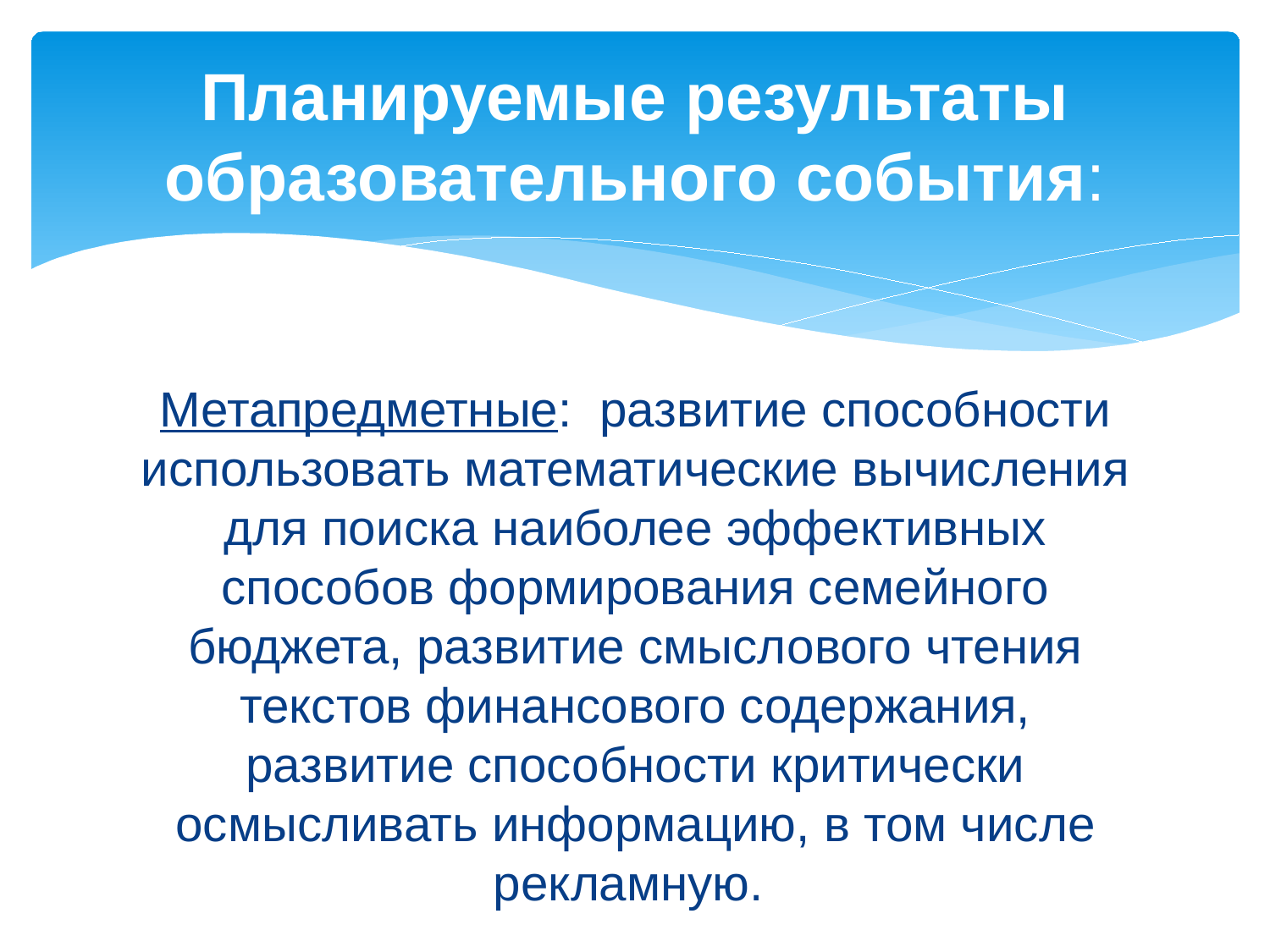

# Планируемые результаты образовательного события:
Метапредметные:  развитие способности использовать математические вычисления для поиска наиболее эффективных способов формирования семейного бюджета, развитие смыслового чтения текстов финансового содержания, развитие способности критически осмысливать информацию, в том числе рекламную.